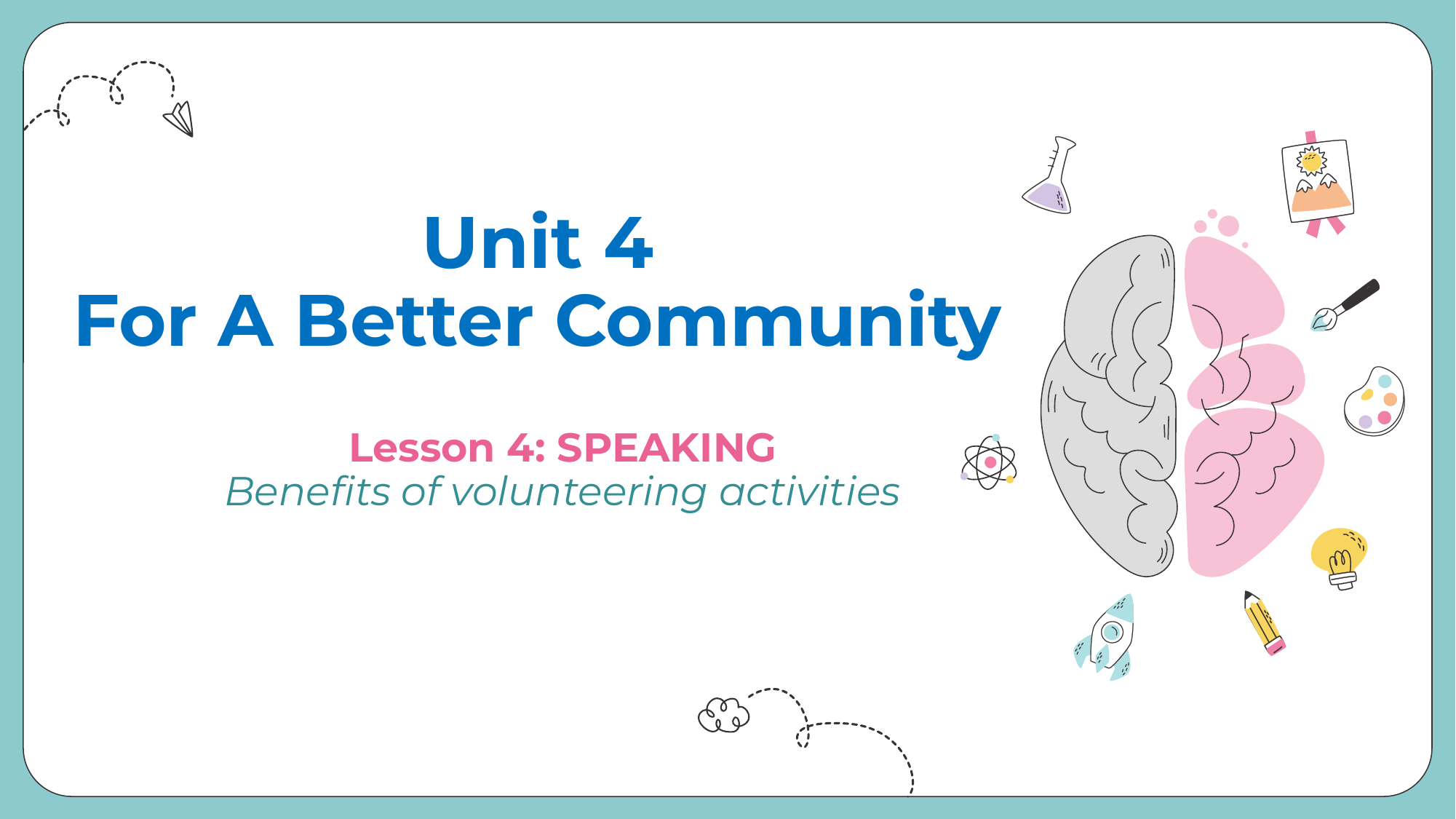

# Unit 4 For A Better Community

Lesson 4: SPEAKING
Benefits of volunteering activities